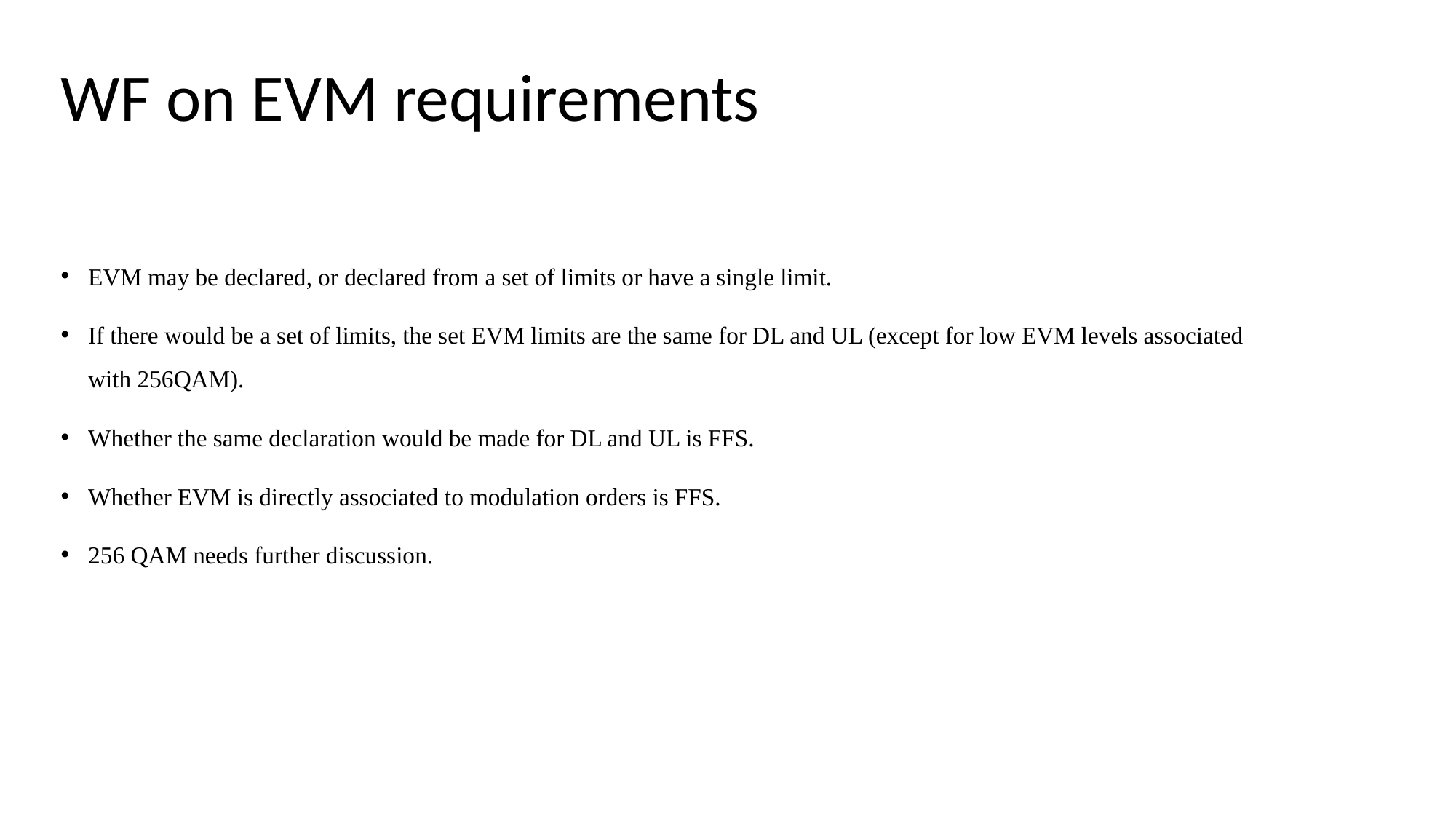

# WF on EVM requirements
EVM may be declared, or declared from a set of limits or have a single limit.
If there would be a set of limits, the set EVM limits are the same for DL and UL (except for low EVM levels associated with 256QAM).
Whether the same declaration would be made for DL and UL is FFS.
Whether EVM is directly associated to modulation orders is FFS.
256 QAM needs further discussion.